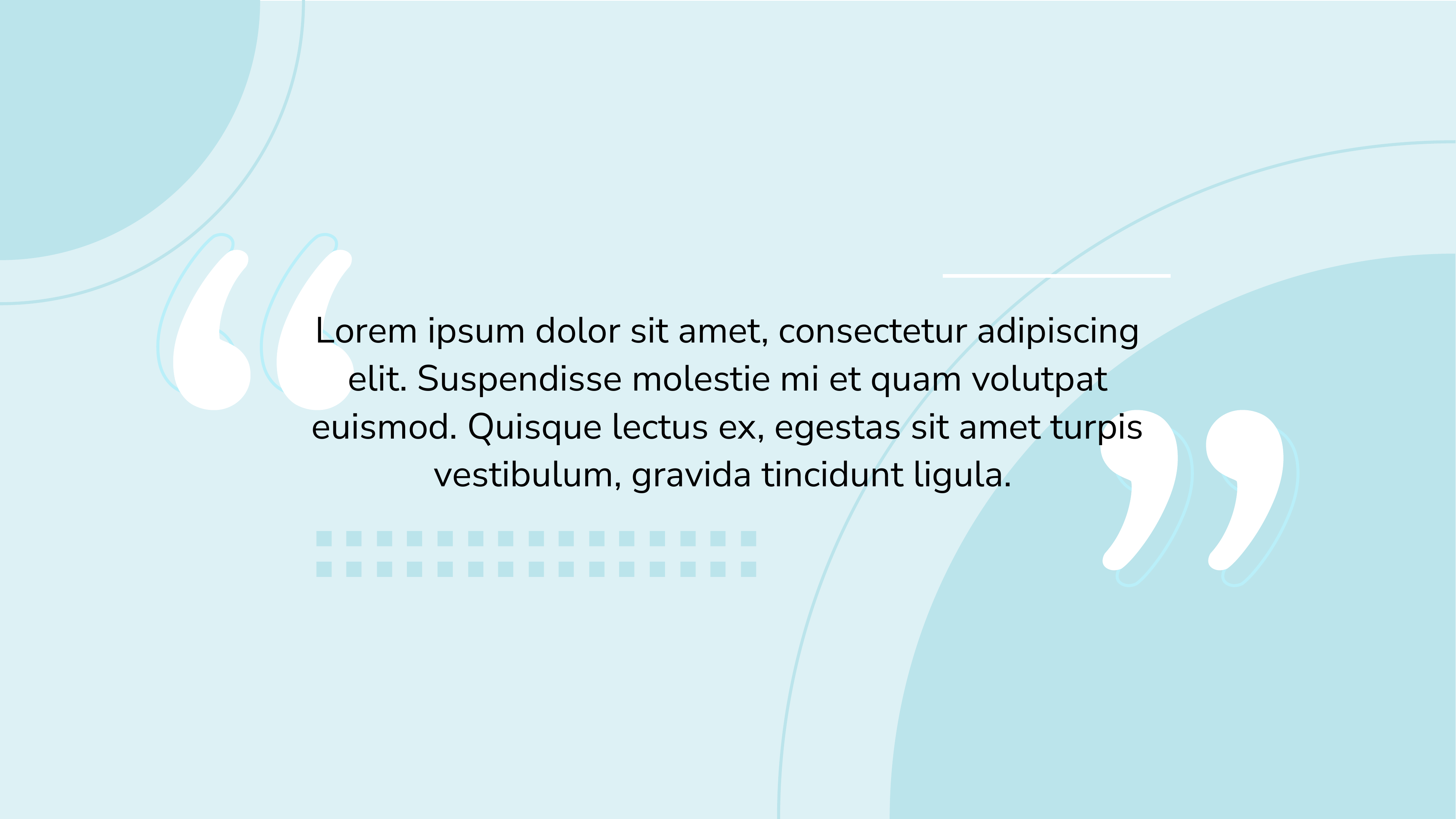

Lorem ipsum dolor sit amet, consectetur adipiscing elit. Suspendisse molestie mi et quam volutpat euismod. Quisque lectus ex, egestas sit amet turpis vestibulum, gravida tincidunt ligula.